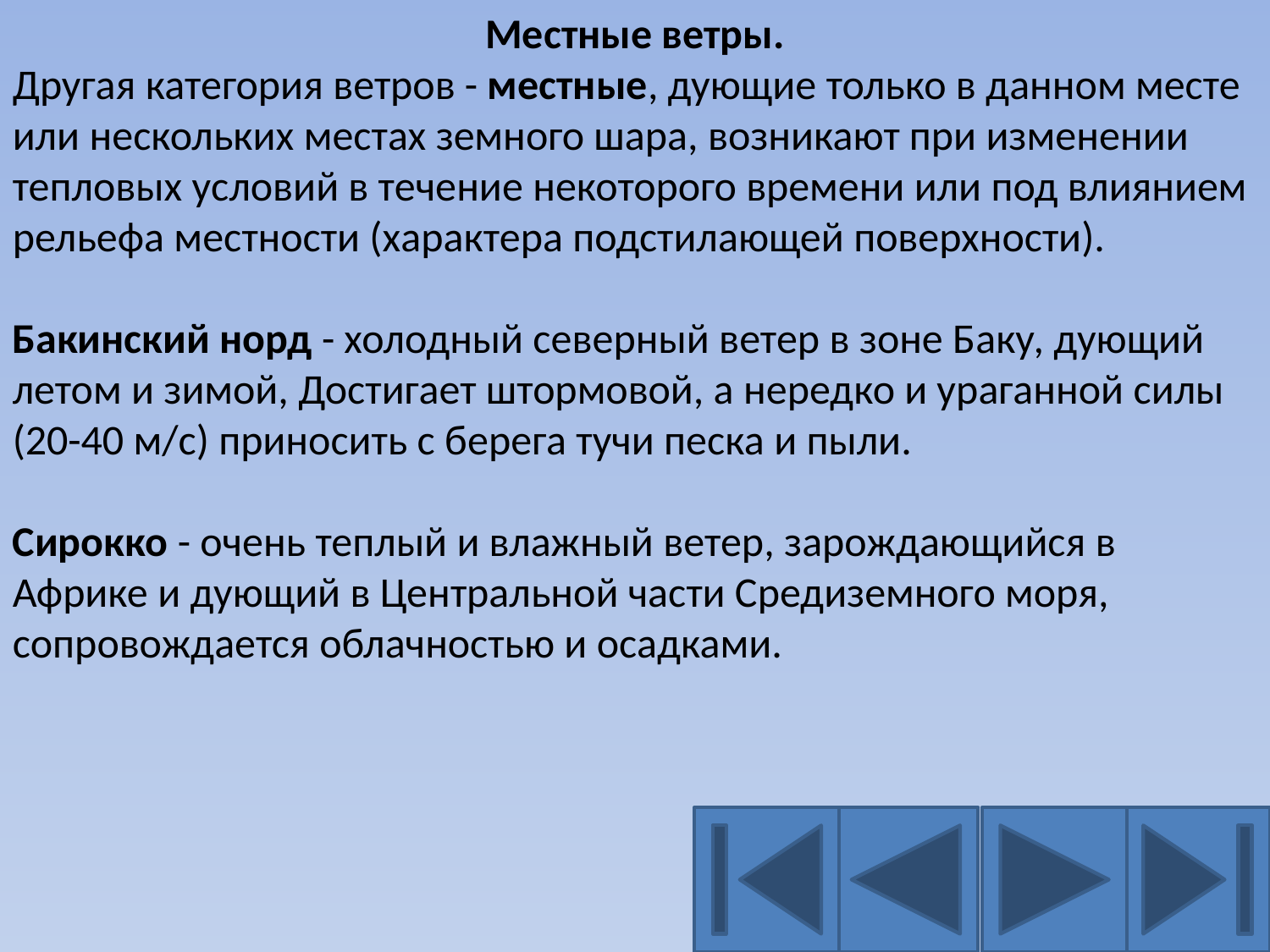

Местные ветры.
Другая категория ветров - местные, дующие только в данном месте или нескольких местах земного шара, возникают при изменении тепловых условий в течение некоторого времени или под влиянием рельефа местности (характера подстилающей поверхности).

Бакинский норд - холодный северный ветер в зоне Баку, дующий летом и зимой, Достигает штормовой, а нередко и ураганной силы (20-40 м/с) приносить с берега тучи песка и пыли.

Сирокко - очень теплый и влажный ветер, зарождающийся в Африке и дующий в Центральной части Средиземного моря, сопровождается облачностью и осадками.